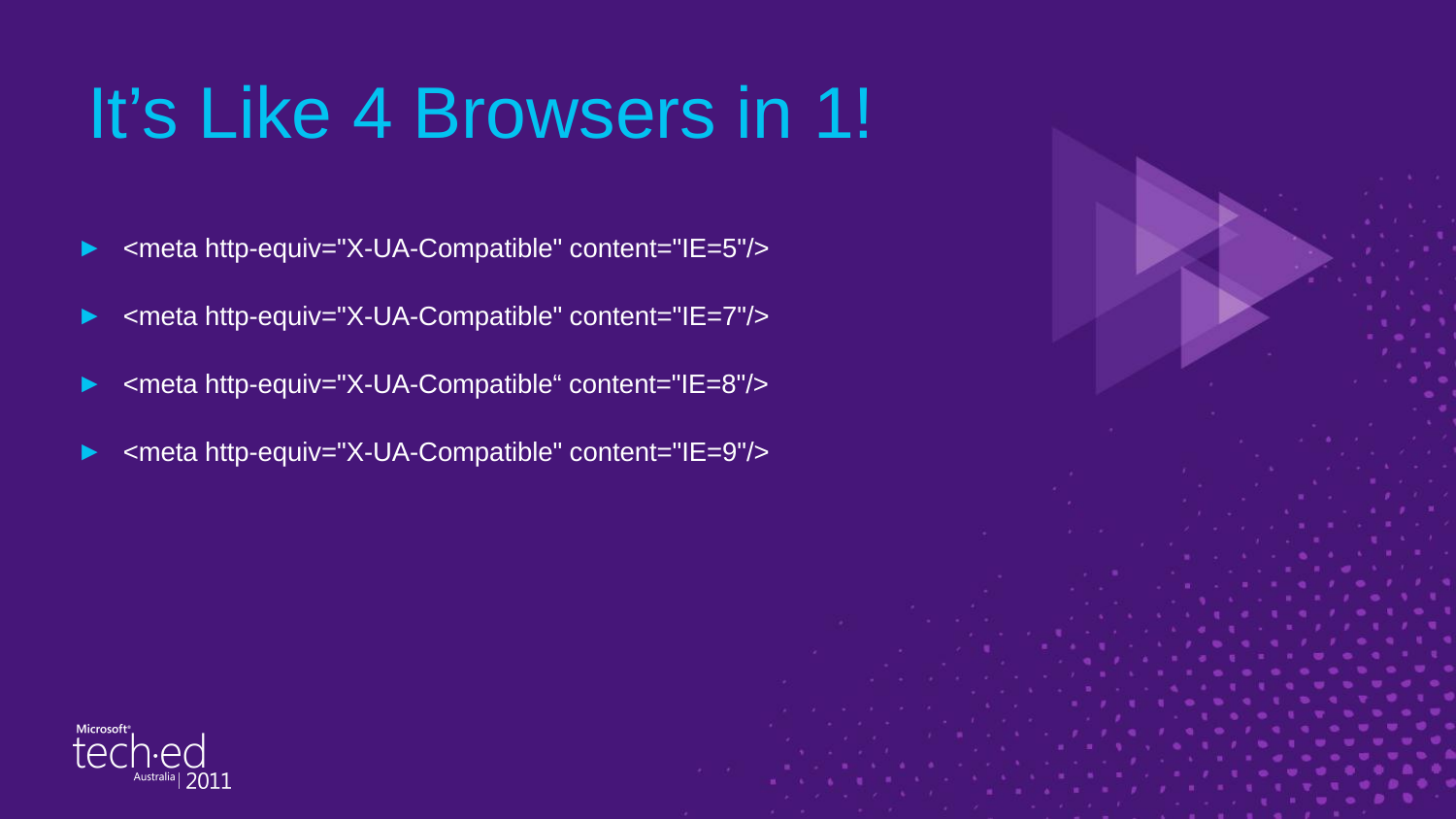

# It’s Like 4 Browsers in 1!
<meta http-equiv="X-UA-Compatible" content="IE=5"/>

<meta http-equiv="X-UA-Compatible" content="IE=7"/>

<meta http-equiv="X-UA-Compatible“ content="IE=8"/>

<meta http-equiv="X-UA-Compatible" content="IE=9"/>